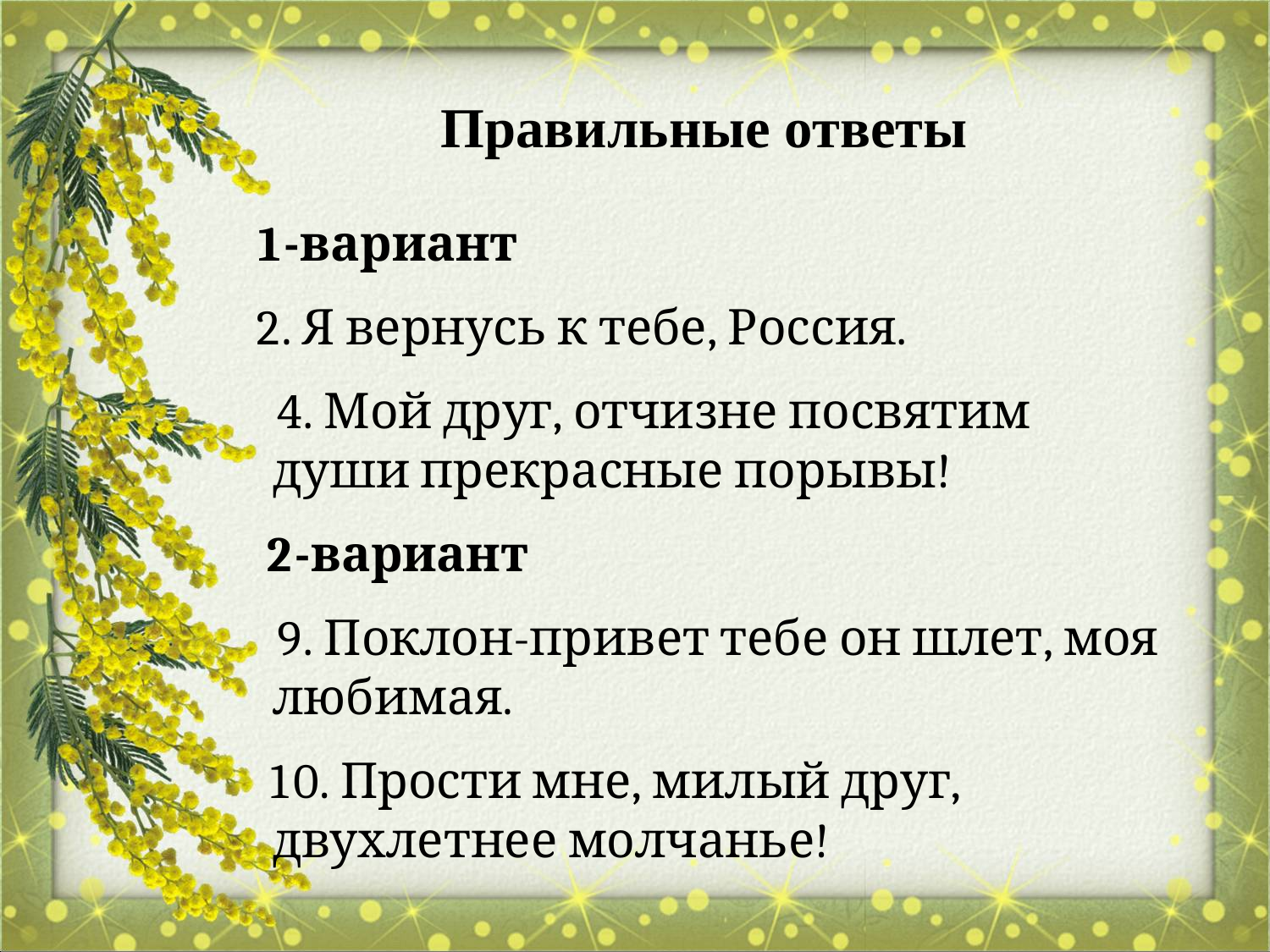

# Правильные ответы
  1-вариант
  2. Я вернусь к тебе, Россия.
    4. Мой друг, отчизне посвятим души прекрасные порывы!
   2-вариант
    9. Поклон-привет тебе он шлет, моя любимая.
   10. Прости мне, милый друг, двухлетнее молчанье!